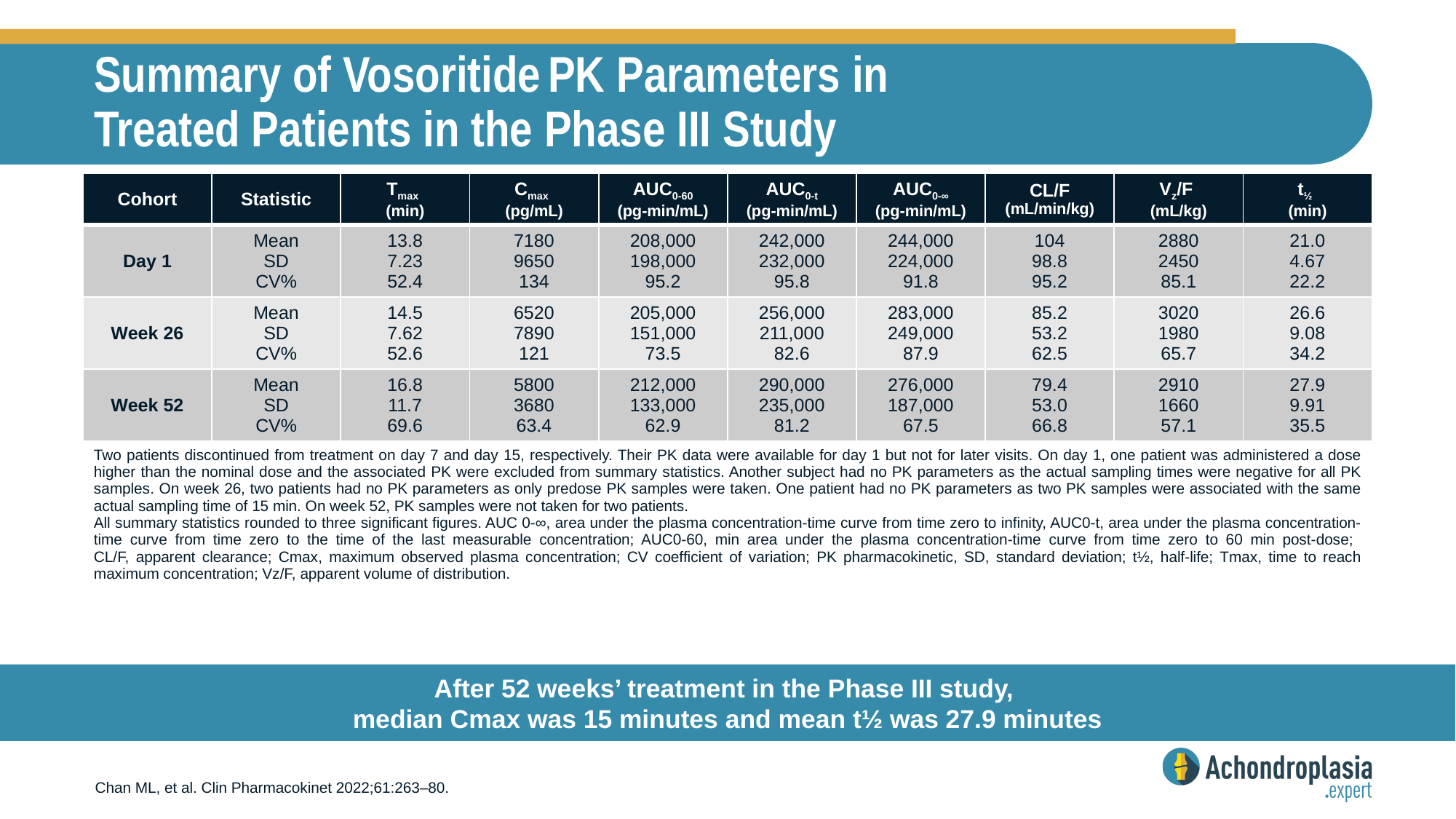

# Summary of Vosoritide PK Parameters in Treated Patients in the Phase III Study
| Cohort | Statistic | Tmax (min) | Cmax (pg/mL) | AUC0-60 (pg-min/mL) | AUC0-t (pg-min/mL) | AUC0-∞ (pg-min/mL) | CL/F (mL/min/kg) | Vz/F (mL/kg) | t½ (min) |
| --- | --- | --- | --- | --- | --- | --- | --- | --- | --- |
| Day 1 | Mean SD CV% | 13.8 7.23 52.4 | 7180 9650 134 | 208,000 198,000 95.2 | 242,000 232,000 95.8 | 244,000 224,000 91.8 | 104 98.8 95.2 | 2880 2450 85.1 | 21.0 4.67 22.2 |
| Week 26 | Mean SD CV% | 14.5 7.62 52.6 | 6520 7890 121 | 205,000 151,000 73.5 | 256,000 211,000 82.6 | 283,000 249,000 87.9 | 85.2 53.2 62.5 | 3020 1980 65.7 | 26.6 9.08 34.2 |
| Week 52 | Mean SD CV% | 16.8 11.7 69.6 | 5800 3680 63.4 | 212,000 133,000 62.9 | 290,000 235,000 81.2 | 276,000 187,000 67.5 | 79.4 53.0 66.8 | 2910 1660 57.1 | 27.9 9.91 35.5 |
| Two patients discontinued from treatment on day 7 and day 15, respectively. Their PK data were available for day 1 but not for later visits. On day 1, one patient was administered a dose higher than the nominal dose and the associated PK were excluded from summary statistics. Another subject had no PK parameters as the actual sampling times were negative for all PK samples. On week 26, two patients had no PK parameters as only predose PK samples were taken. One patient had no PK parameters as two PK samples were associated with the same actual sampling time of 15 min. On week 52, PK samples were not taken for two patients. All summary statistics rounded to three significant figures. AUC 0-∞, area under the plasma concentration-time curve from time zero to infinity, AUC0-t, area under the plasma concentration-time curve from time zero to the time of the last measurable concentration; AUC0-60, min area under the plasma concentration-time curve from time zero to 60 min post-dose; CL/F, apparent clearance; Cmax, maximum observed plasma concentration; CV coefficient of variation; PK pharmacokinetic, SD, standard deviation; t½, half-life; Tmax, time to reach maximum concentration; Vz/F, apparent volume of distribution. |  |  |  |  |  |  |  |  |  |
After 52 weeks’ treatment in the Phase III study,
median Cmax was 15 minutes and mean t½ was 27.9 minutes
Chan ML, et al. Clin Pharmacokinet 2022;61:263–80.